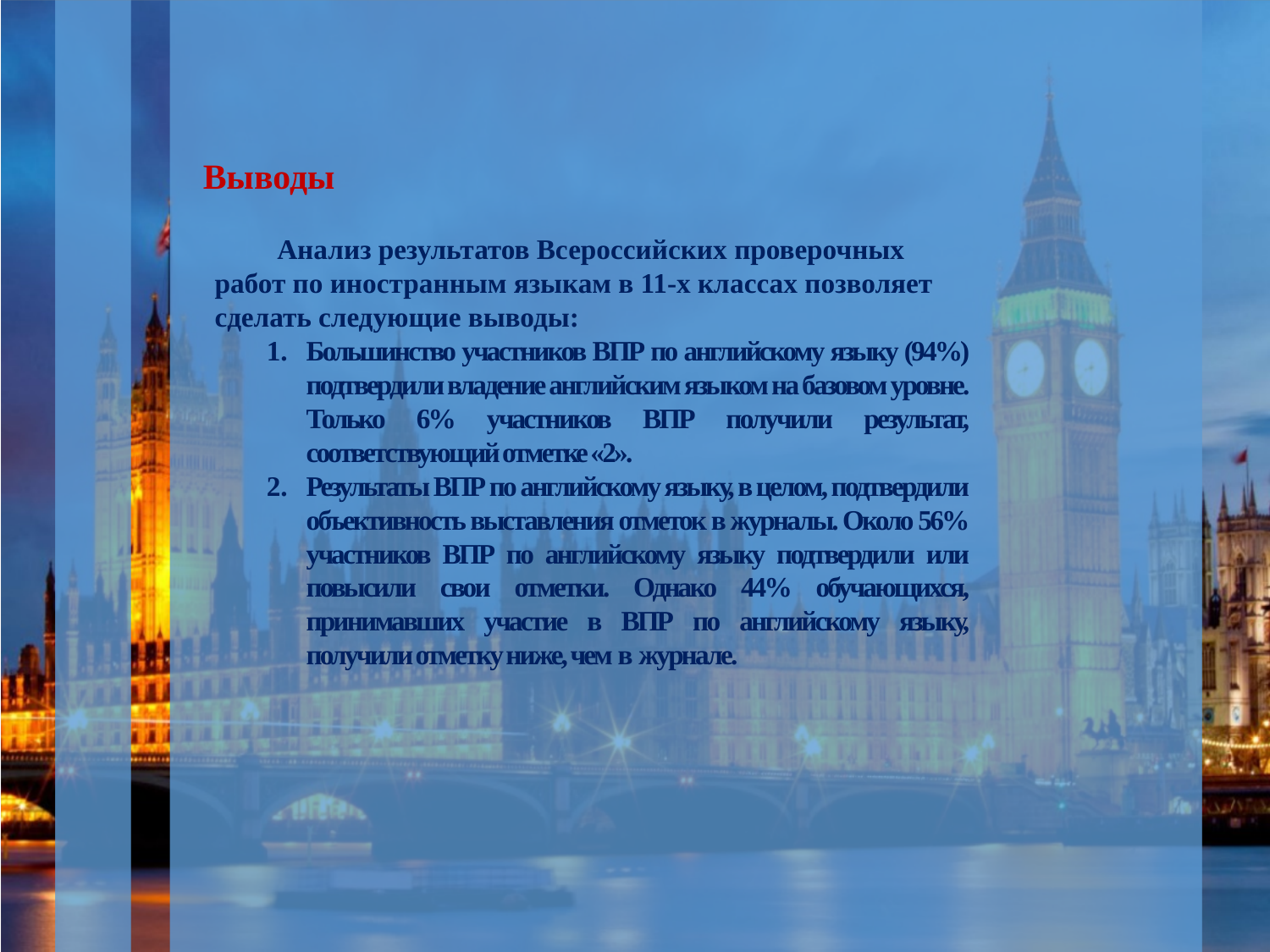

Выводы

Анализ результатов Всероссийских проверочных работ по иностранным языкам в 11-х классах позволяет сделать следующие выводы:
Большинство участников ВПР по английскому языку (94%) подтвердили владение английским языком на базовом уровне. Только 6% участников ВПР получили результат, соответствующий отметке «2».
Результаты ВПР по английскому языку, в целом, подтвердили объективность выставления отметок в журналы. Около 56% участников ВПР по английскому языку подтвердили или повысили свои отметки. Однако 44% обучающихся, принимавших участие в ВПР по английскому языку, получили отметку ниже, чем в журнале.